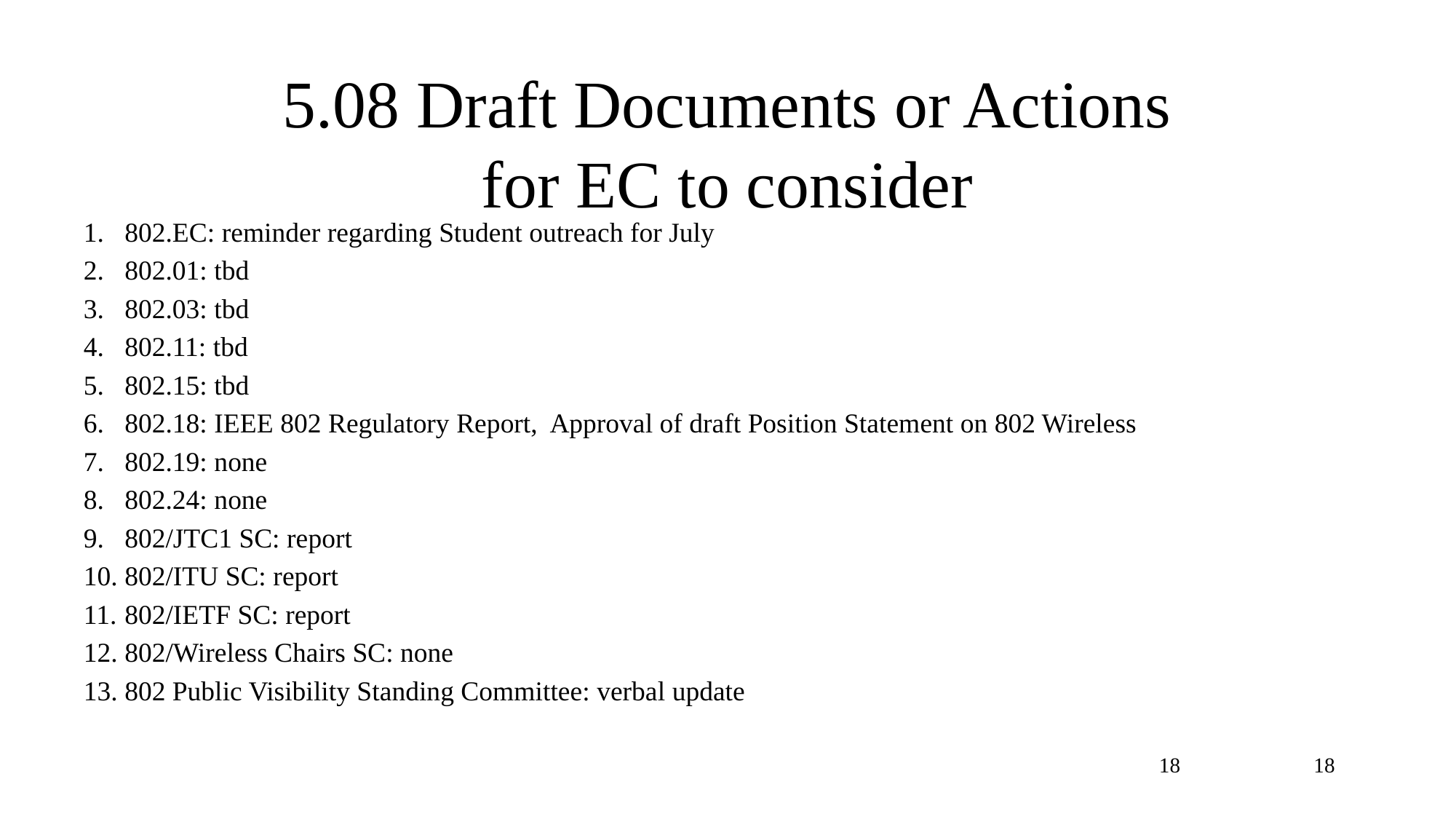

# 5.08 Draft Documents or Actions for EC to consider
802.EC: reminder regarding Student outreach for July
802.01: tbd
802.03: tbd
802.11: tbd
802.15: tbd
802.18: IEEE 802 Regulatory Report,  Approval of draft Position Statement on 802 Wireless
802.19: none
802.24: none
802/JTC1 SC: report
802/ITU SC: report
802/IETF SC: report
802/Wireless Chairs SC: none
802 Public Visibility Standing Committee: verbal update

18
18